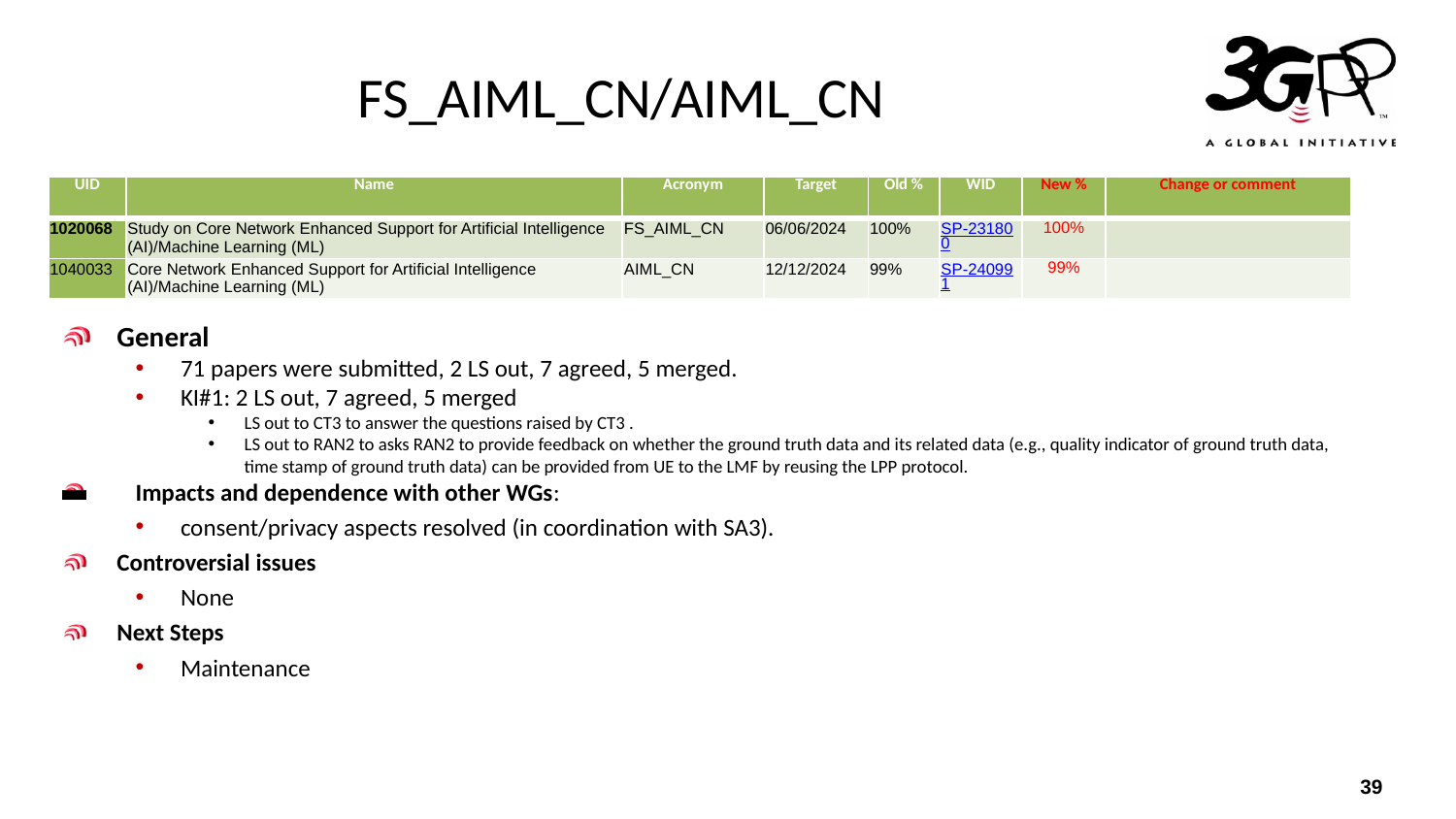

# FS_AIML_CN/AIML_CN
| UID | Name | Acronym | Target | Old % | WID | New % | Change or comment |
| --- | --- | --- | --- | --- | --- | --- | --- |
| 1020068 | Study on Core Network Enhanced Support for Artificial Intelligence (AI)/Machine Learning (ML) | FS\_AIML\_CN | 06/06/2024 | 100% | SP-231800 | 100% |  |
| 1040033 | Core Network Enhanced Support for Artificial Intelligence (AI)/Machine Learning (ML) | AIML\_CN | 12/12/2024 | 99% | SP-240991 | 99% |  |
General
71 papers were submitted, 2 LS out, 7 agreed, 5 merged.
KI#1: 2 LS out, 7 agreed, 5 merged
LS out to CT3 to answer the questions raised by CT3 .
LS out to RAN2 to asks RAN2 to provide feedback on whether the ground truth data and its related data (e.g., quality indicator of ground truth data, time stamp of ground truth data) can be provided from UE to the LMF by reusing the LPP protocol.
Impacts and dependence with other WGs:
consent/privacy aspects resolved (in coordination with SA3).
Controversial issues
None
Next Steps
Maintenance